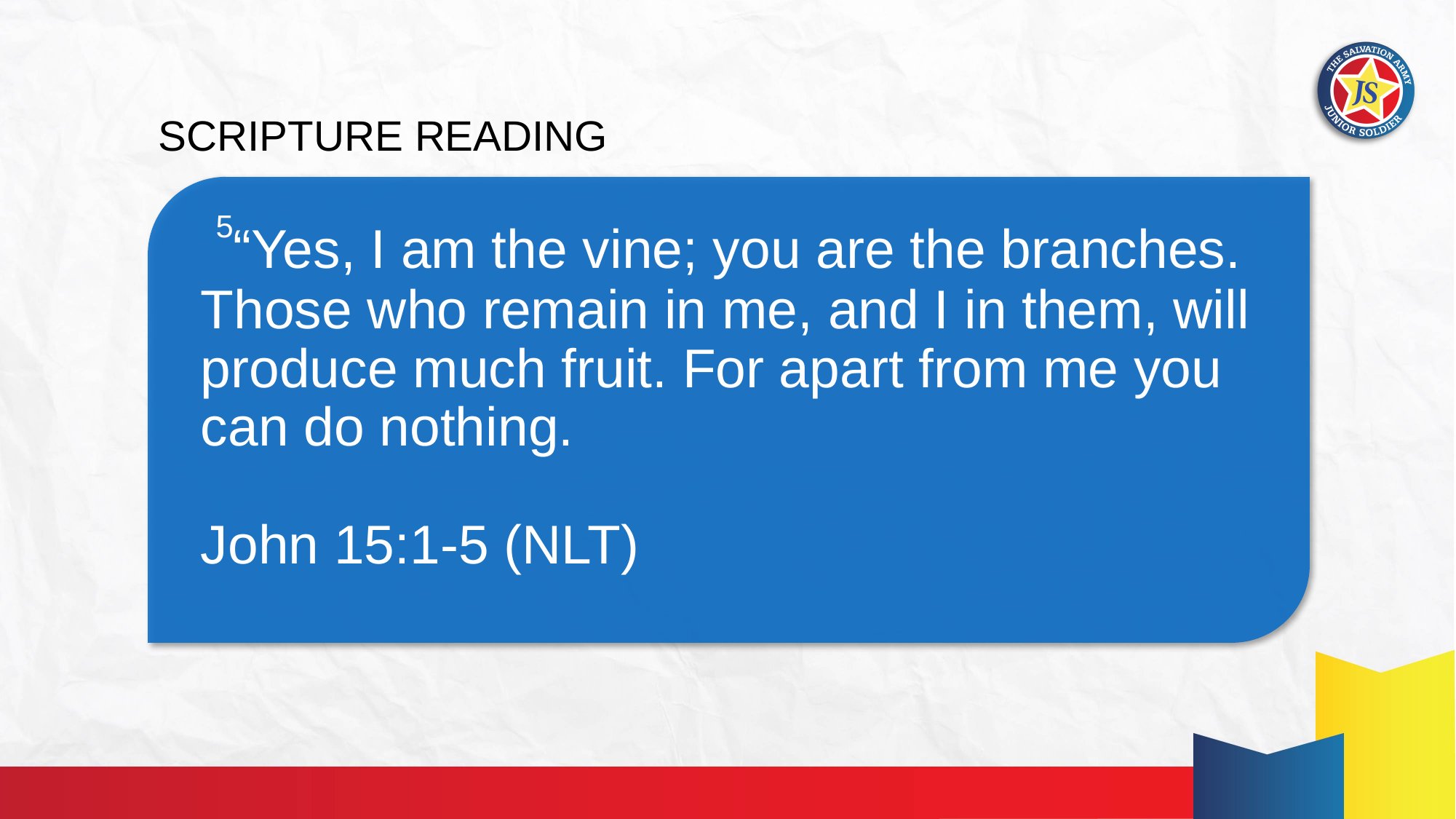

SCRIPTURE READING
# 5“Yes, I am the vine; you are the branches. Those who remain in me, and I in them, will produce much fruit. For apart from me you can do nothing. John 15:1-5 (NLT)